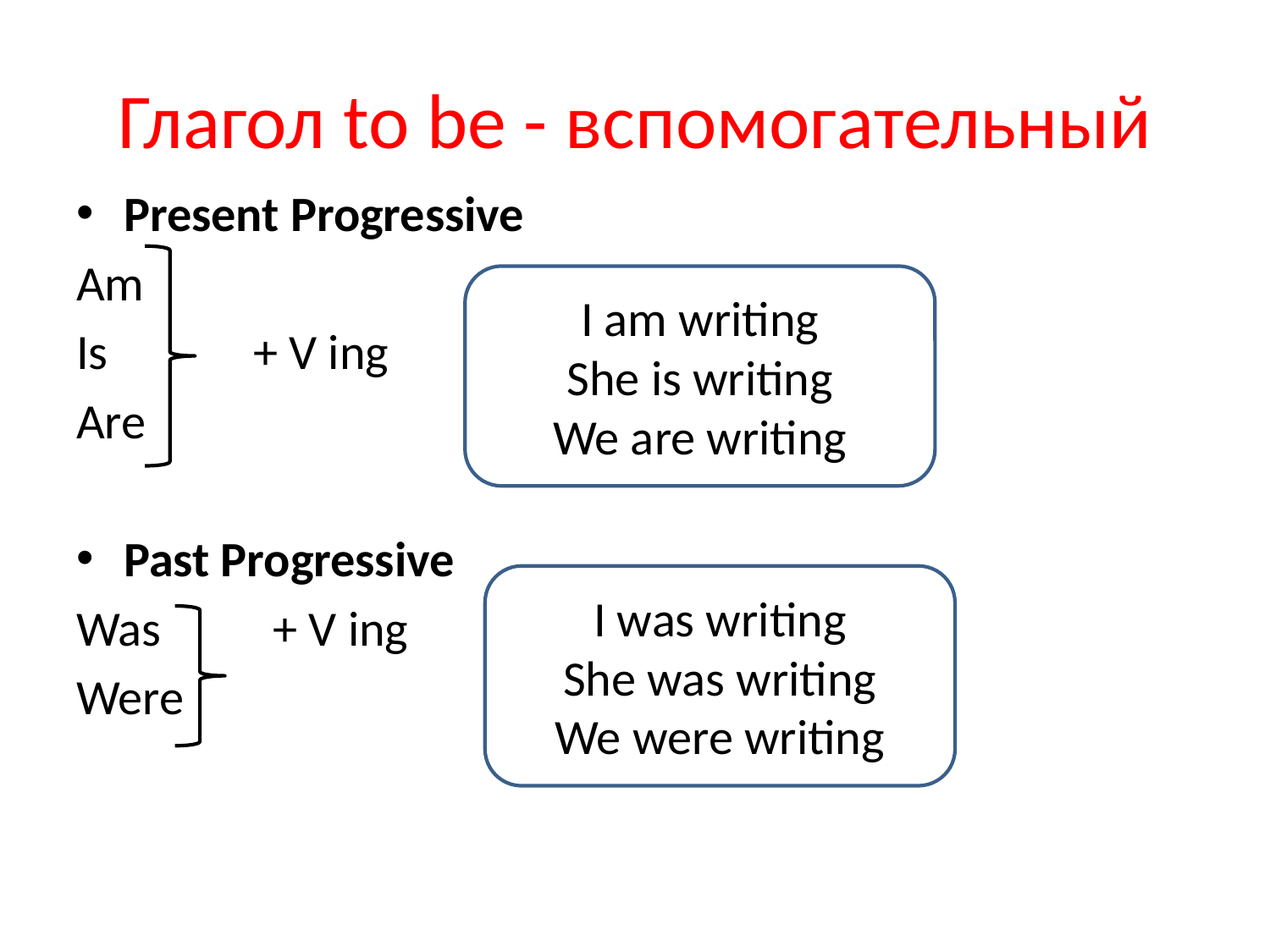

# Глагол to be - вспомогательный
Present Progressive
Am
Is             + V ing
Are

Past Progressive
Was          + V ing
Were

I am writing
She is writing
We are writing
I was writing
She was writing
We were writing